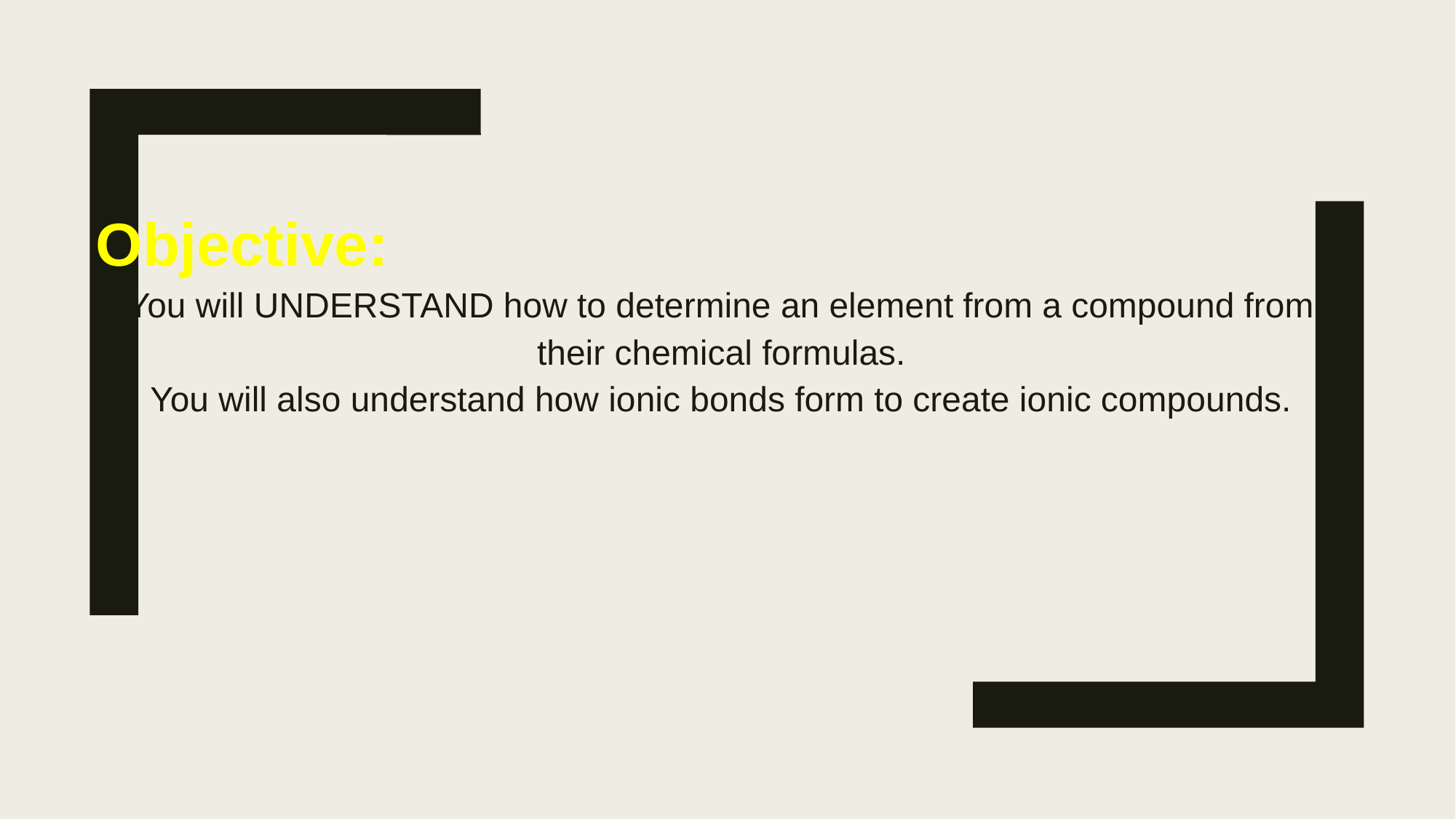

Objective:
You will UNDERSTAND how to determine an element from a compound from their chemical formulas.
You will also understand how ionic bonds form to create ionic compounds.